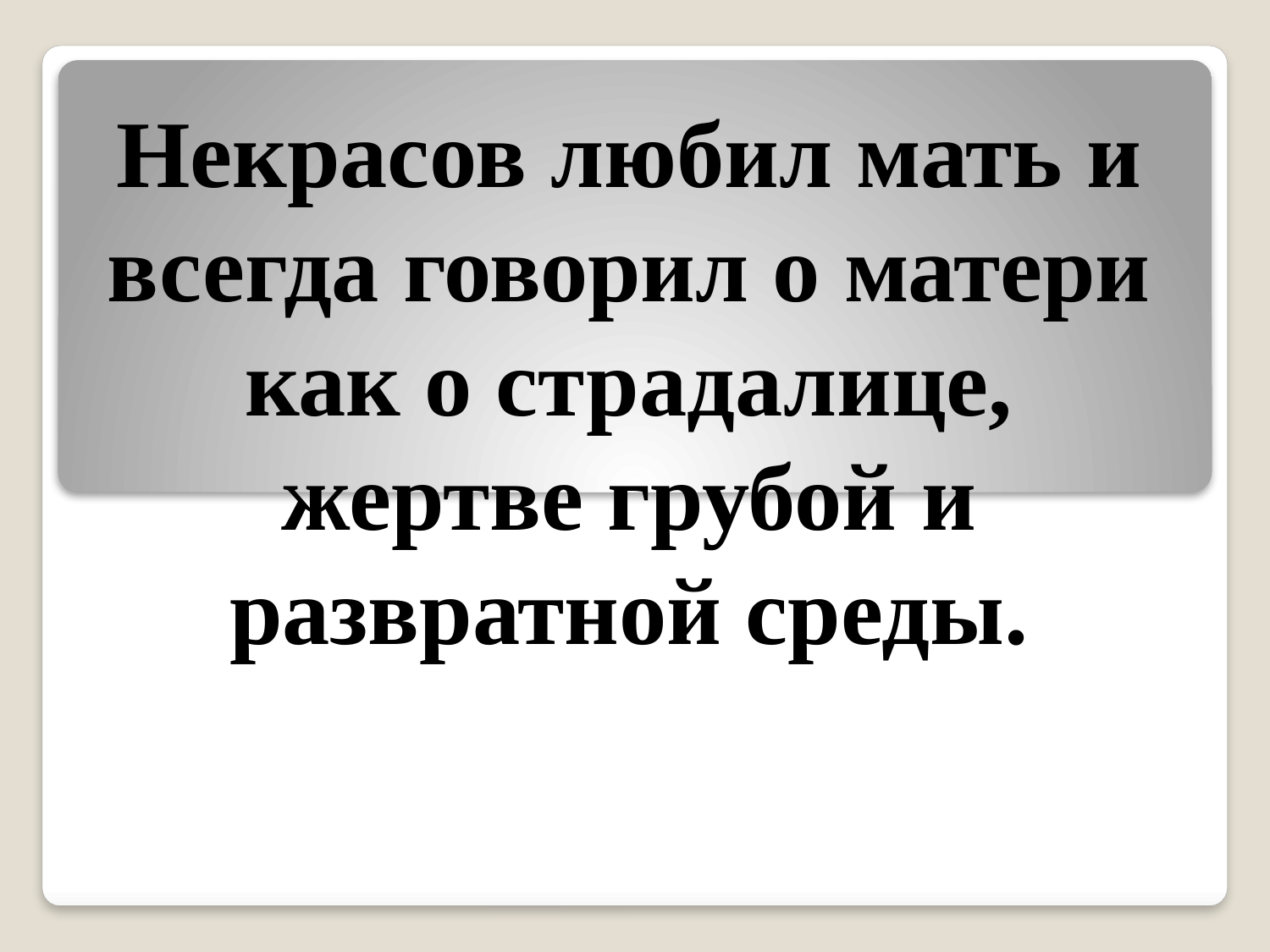

# Некрасов любил мать и всегда говорил о матери как о страдалице, жертве грубой и развратной среды.